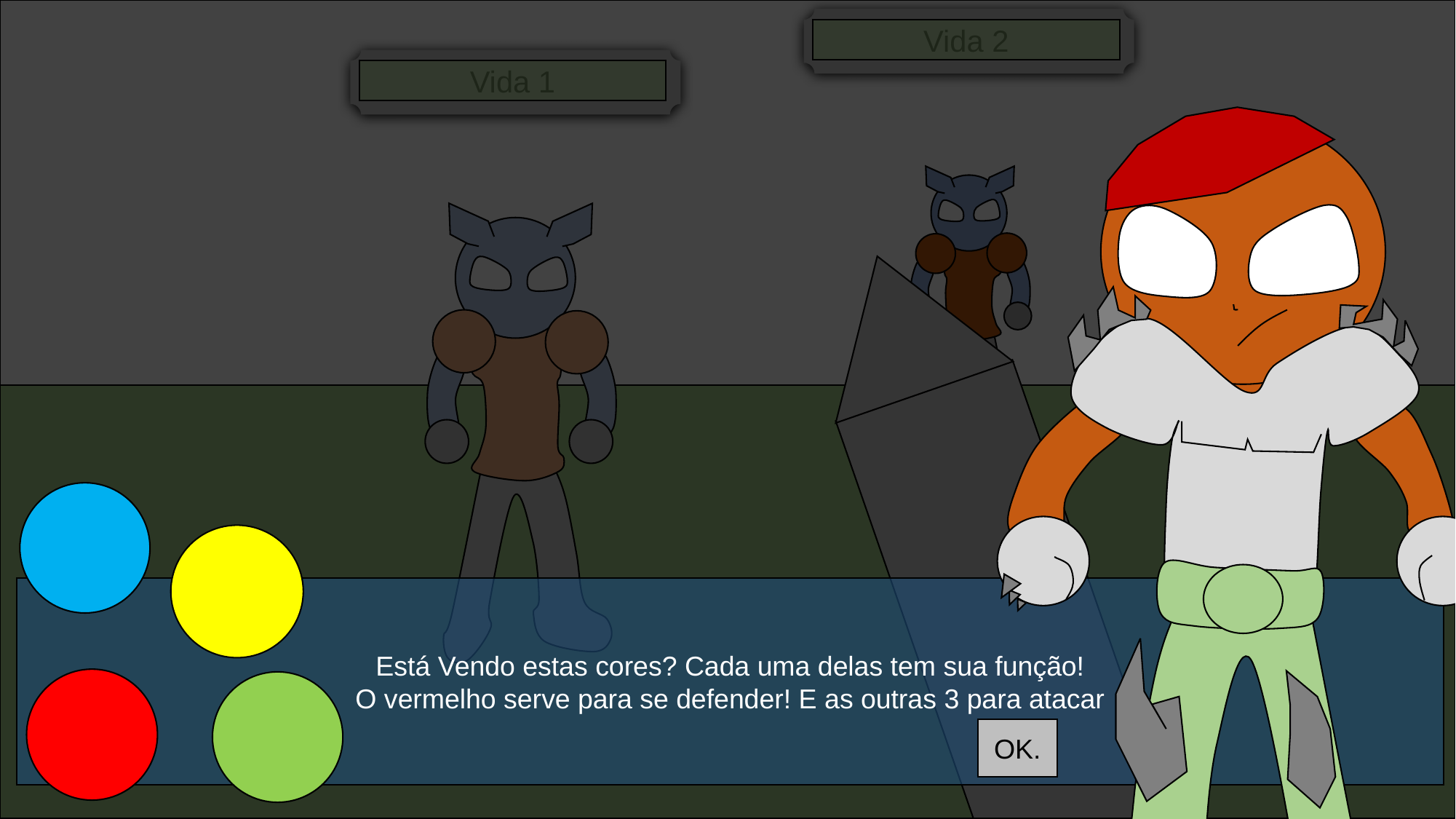

Vida 2

Vida 1

Está Vendo estas cores? Cada uma delas tem sua função!
O vermelho serve para se defender! E as outras 3 para atacar

OK.